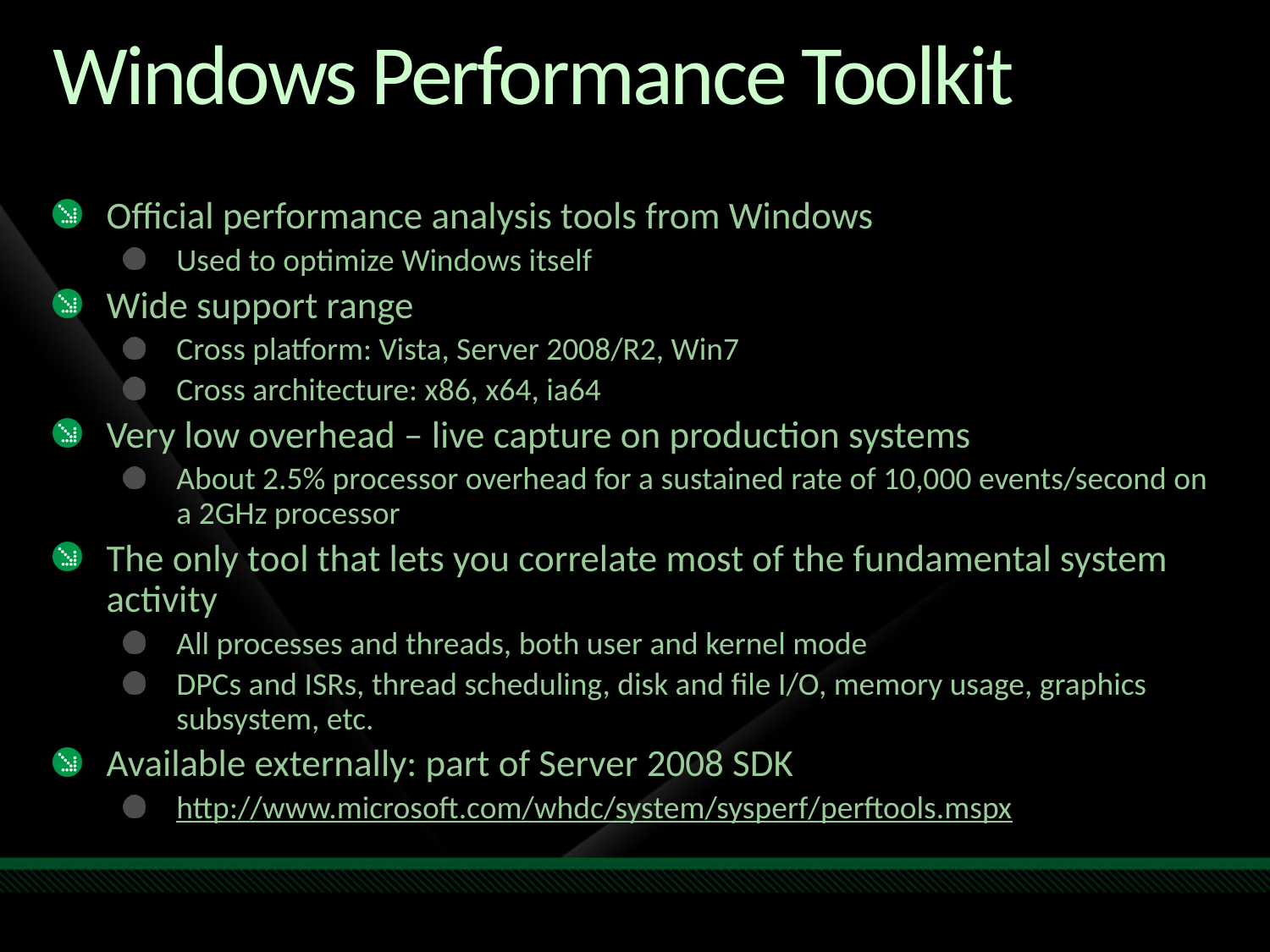

# Windows Performance Toolkit
Official performance analysis tools from Windows
Used to optimize Windows itself
Wide support range
Cross platform: Vista, Server 2008/R2, Win7
Cross architecture: x86, x64, ia64
Very low overhead – live capture on production systems
About 2.5% processor overhead for a sustained rate of 10,000 events/second on a 2GHz processor
The only tool that lets you correlate most of the fundamental system activity
All processes and threads, both user and kernel mode
DPCs and ISRs, thread scheduling, disk and file I/O, memory usage, graphics subsystem, etc.
Available externally: part of Server 2008 SDK
http://www.microsoft.com/whdc/system/sysperf/perftools.mspx